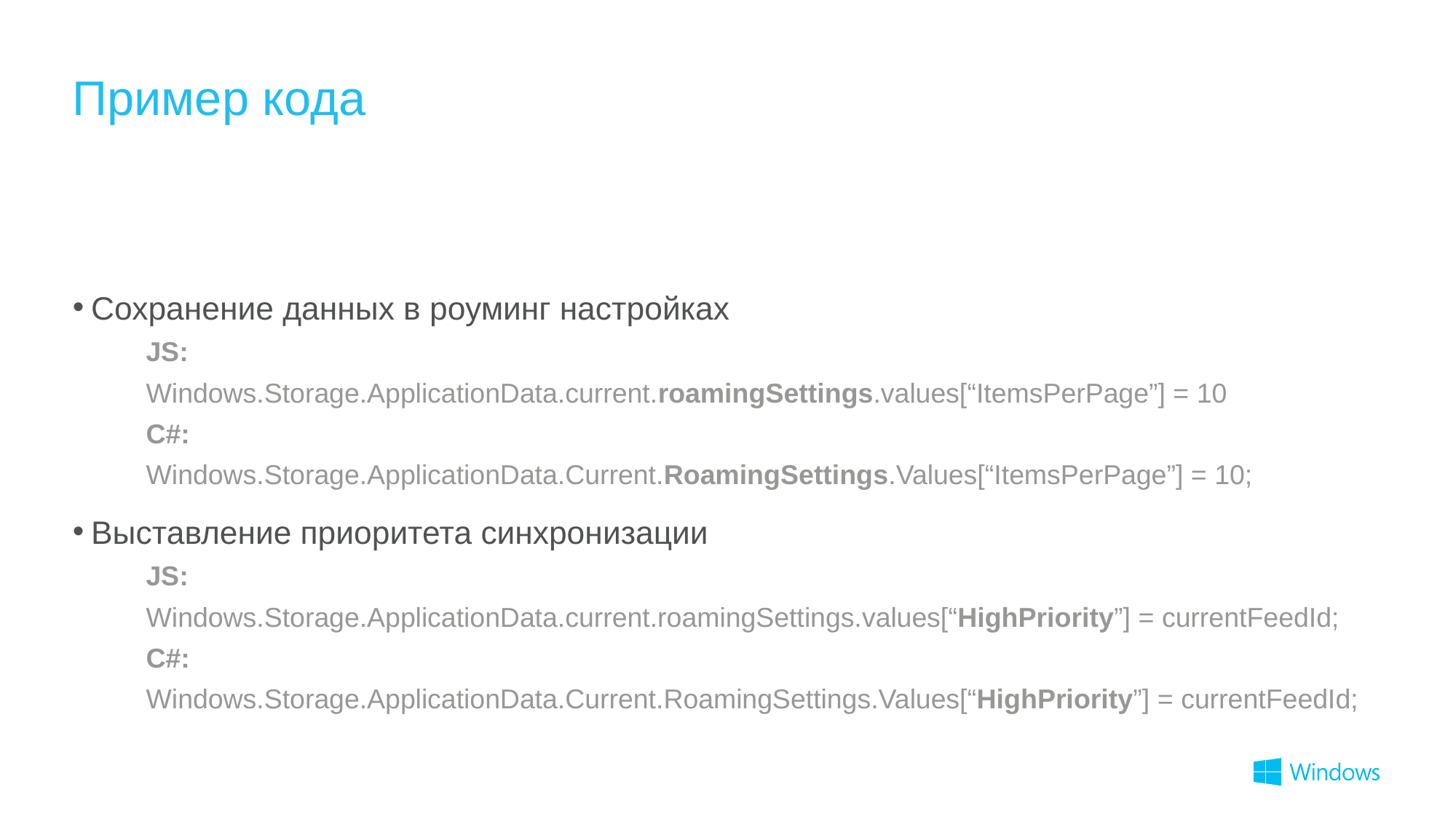

# Пример кода

Сохранение данных в роуминг настройках
JS:
Windows.Storage.ApplicationData.current.roamingSettings.values[“ItemsPerPage”] = 10
C#:
Windows.Storage.ApplicationData.Current.RoamingSettings.Values[“ItemsPerPage”] = 10;
Выставление приоритета синхронизации
JS:
Windows.Storage.ApplicationData.current.roamingSettings.values[“HighPriority”] = currentFeedId;
C#:
Windows.Storage.ApplicationData.Current.RoamingSettings.Values[“HighPriority”] = currentFeedId;